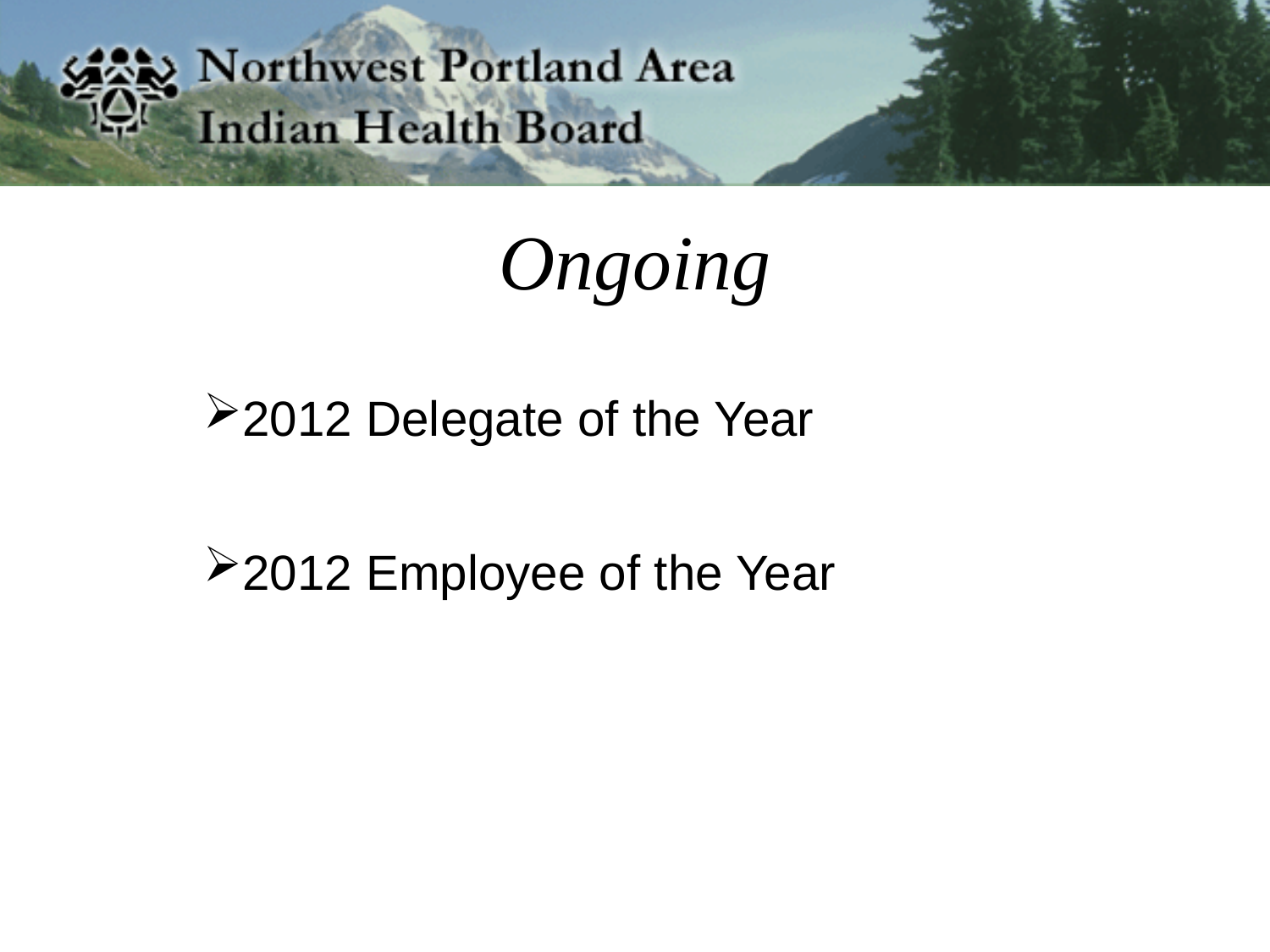

# Ongoing
2012 Delegate of the Year

2012 Employee of the Year